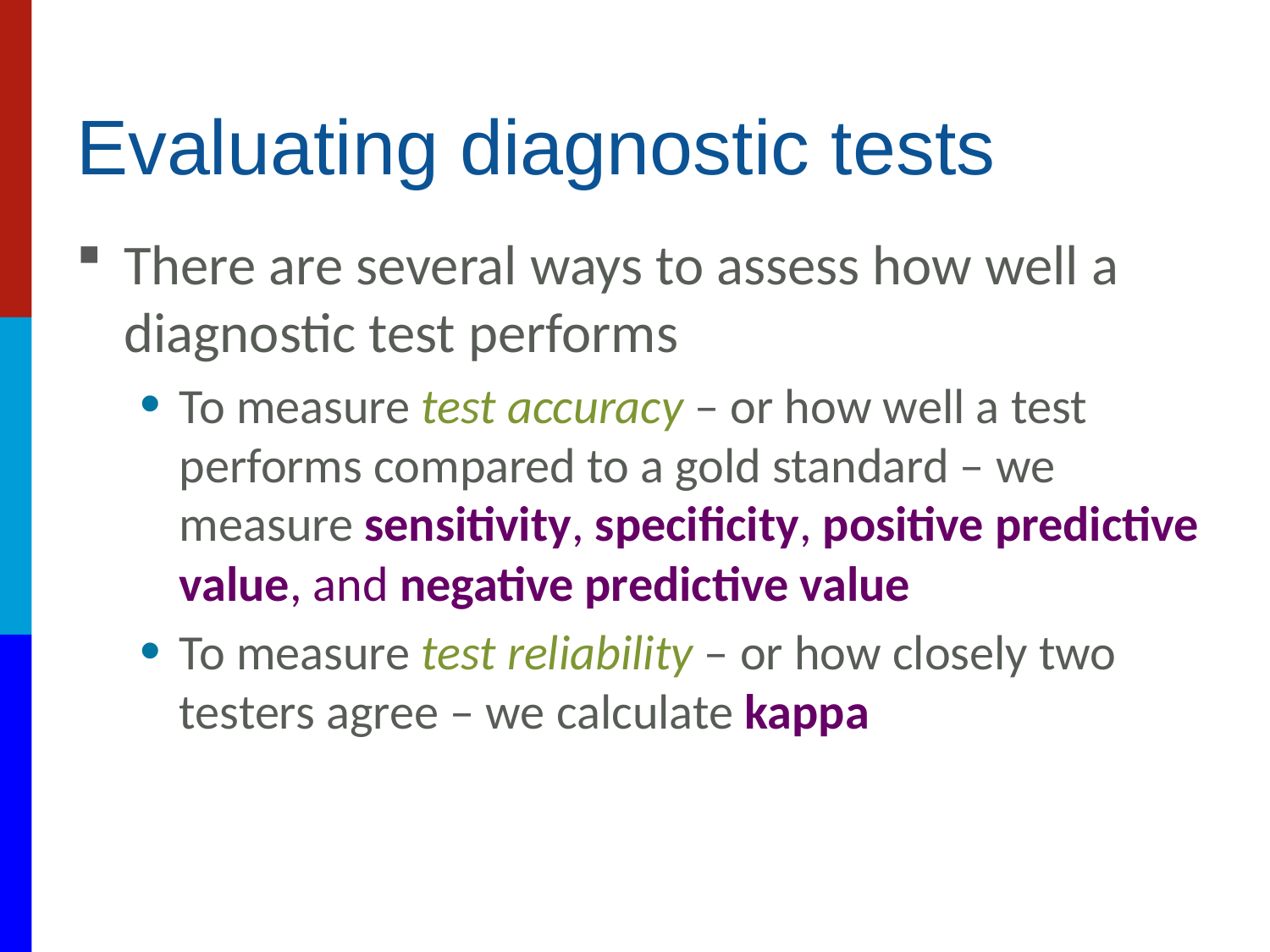

# Evaluating diagnostic tests
There are several ways to assess how well a diagnostic test performs
To measure test accuracy – or how well a test performs compared to a gold standard – we measure sensitivity, specificity, positive predictive value, and negative predictive value
To measure test reliability – or how closely two testers agree – we calculate kappa